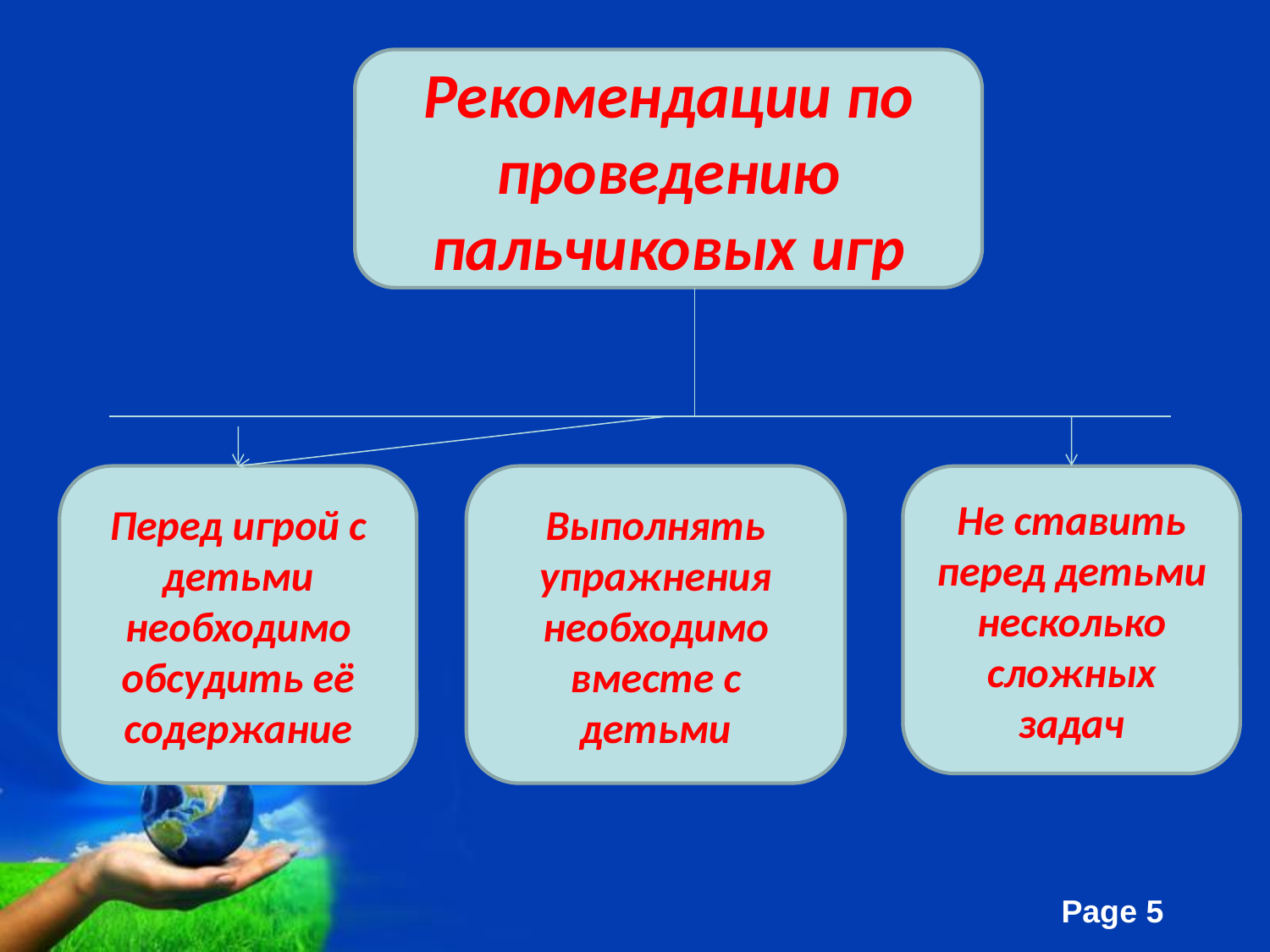

Рекомендации по проведению пальчиковых игр
Перед игрой с детьми необходимо обсудить её содержание
Выполнять упражнения необходимо вместе с детьми
Не ставить перед детьми несколько сложных задач